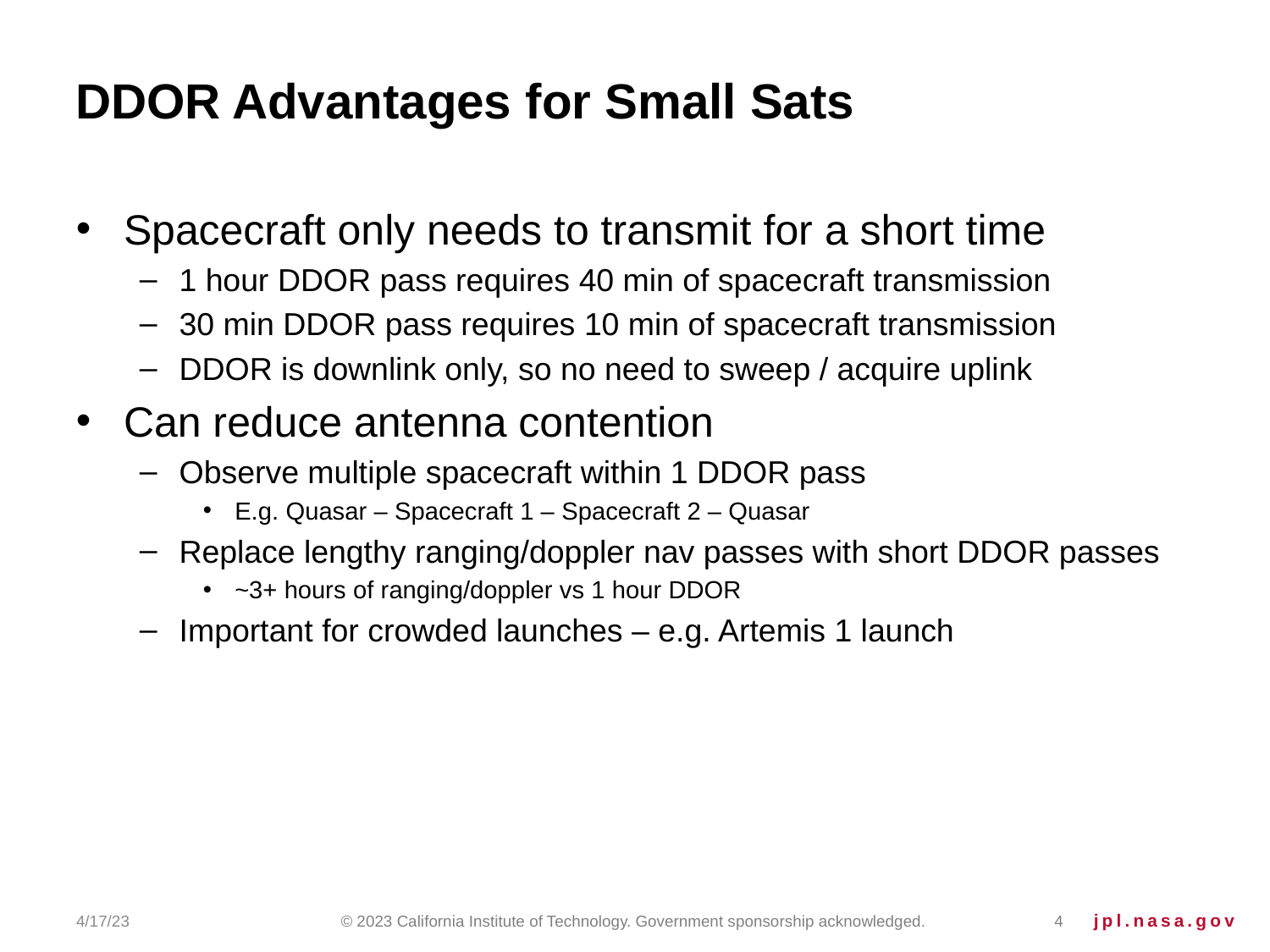

# DDOR Advantages for Small Sats

Spacecraft only needs to transmit for a short time
1 hour DDOR pass requires 40 min of spacecraft transmission
30 min DDOR pass requires 10 min of spacecraft transmission
DDOR is downlink only, so no need to sweep / acquire uplink
Can reduce antenna contention
Observe multiple spacecraft within 1 DDOR pass
E.g. Quasar – Spacecraft 1 – Spacecraft 2 – Quasar
Replace lengthy ranging/doppler nav passes with short DDOR passes
~3+ hours of ranging/doppler vs 1 hour DDOR
Important for crowded launches – e.g. Artemis 1 launch
4/17/23
© 2023 California Institute of Technology. Government sponsorship acknowledged.
4